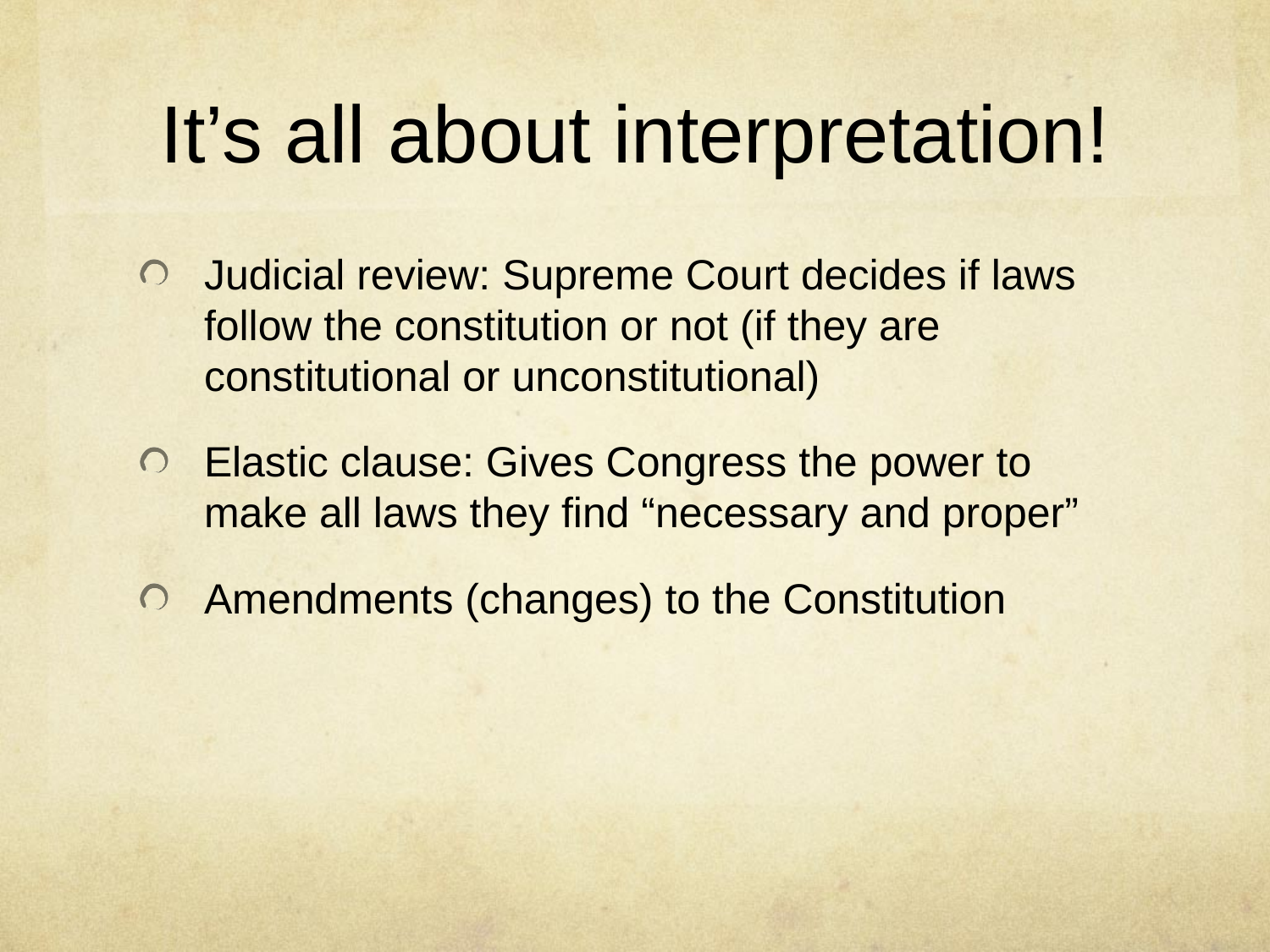

# It’s all about interpretation!
Judicial review: Supreme Court decides if laws follow the constitution or not (if they are constitutional or unconstitutional)
Elastic clause: Gives Congress the power to make all laws they find “necessary and proper”
Amendments (changes) to the Constitution